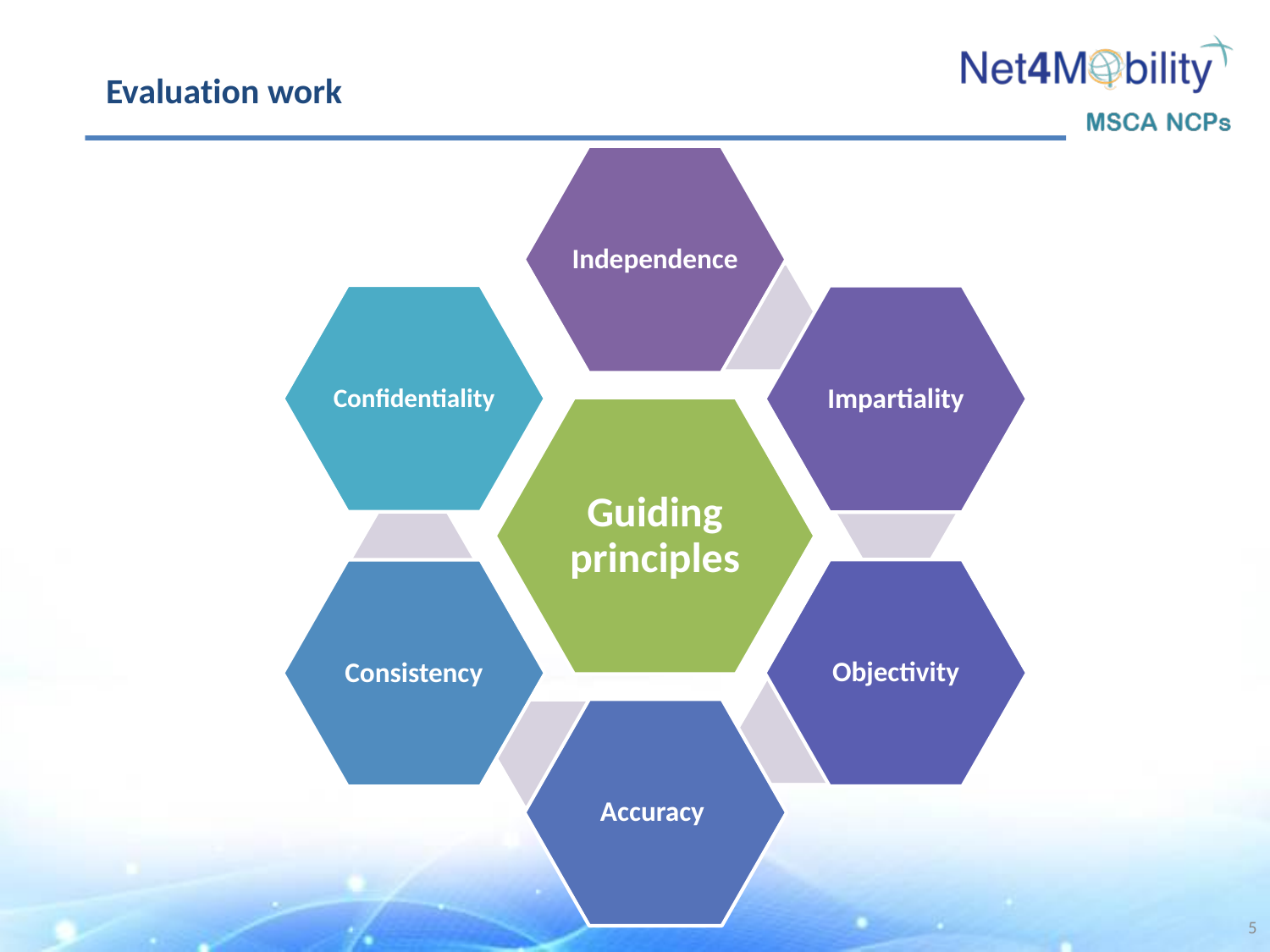

Evaluation work
Guiding principles
Independence
Impartiality
Objectivity
Accuracy
Consistency
Confidentiality

5